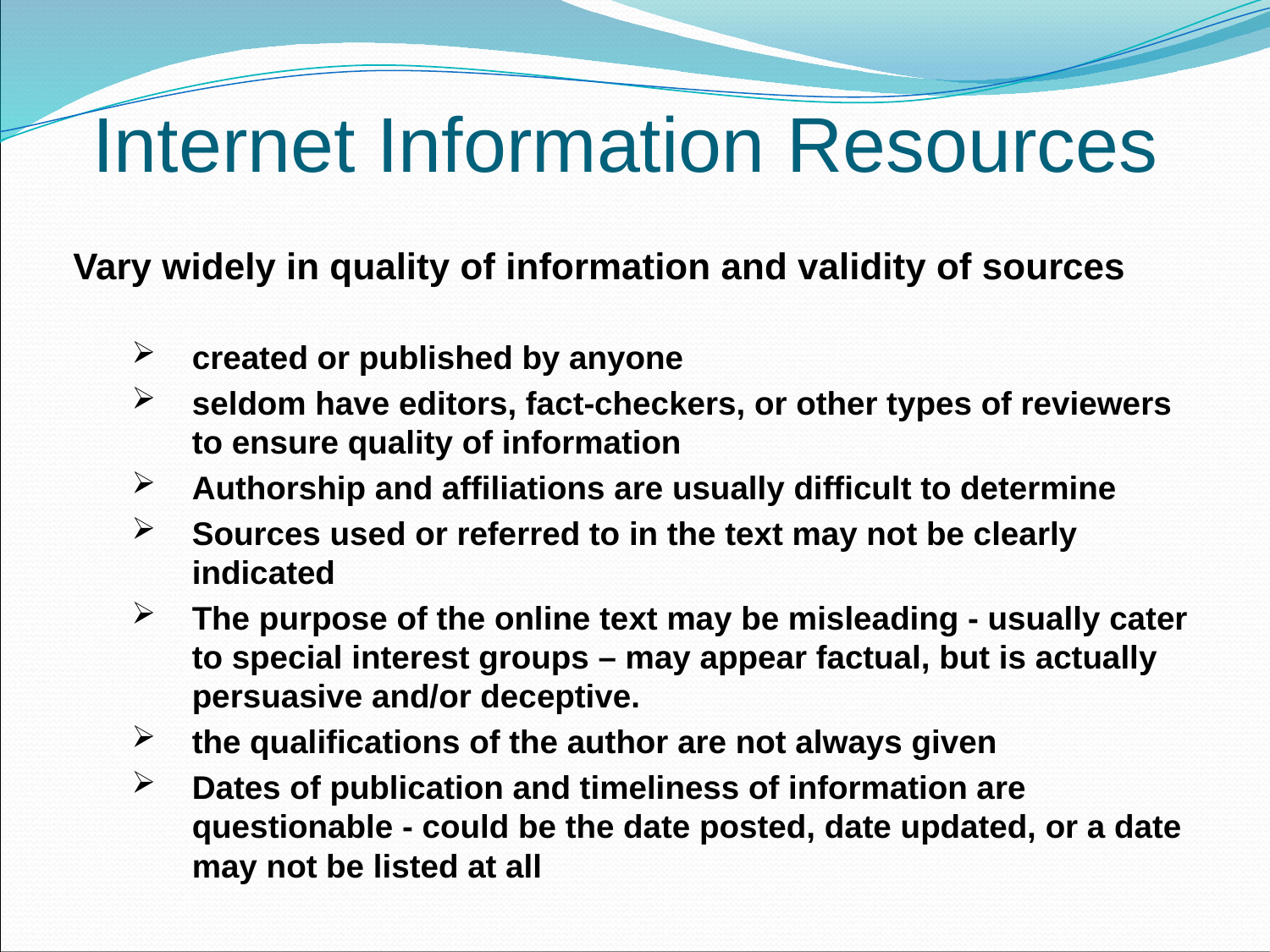

# Internet Information Resources
	Vary widely in quality of information and validity of sources

created or published by anyone
seldom have editors, fact-checkers, or other types of reviewers to ensure quality of information
Authorship and affiliations are usually difficult to determine
Sources used or referred to in the text may not be clearly indicated
The purpose of the online text may be misleading - usually cater to special interest groups – may appear factual, but is actually persuasive and/or deceptive.
the qualifications of the author are not always given
Dates of publication and timeliness of information are questionable - could be the date posted, date updated, or a date may not be listed at all